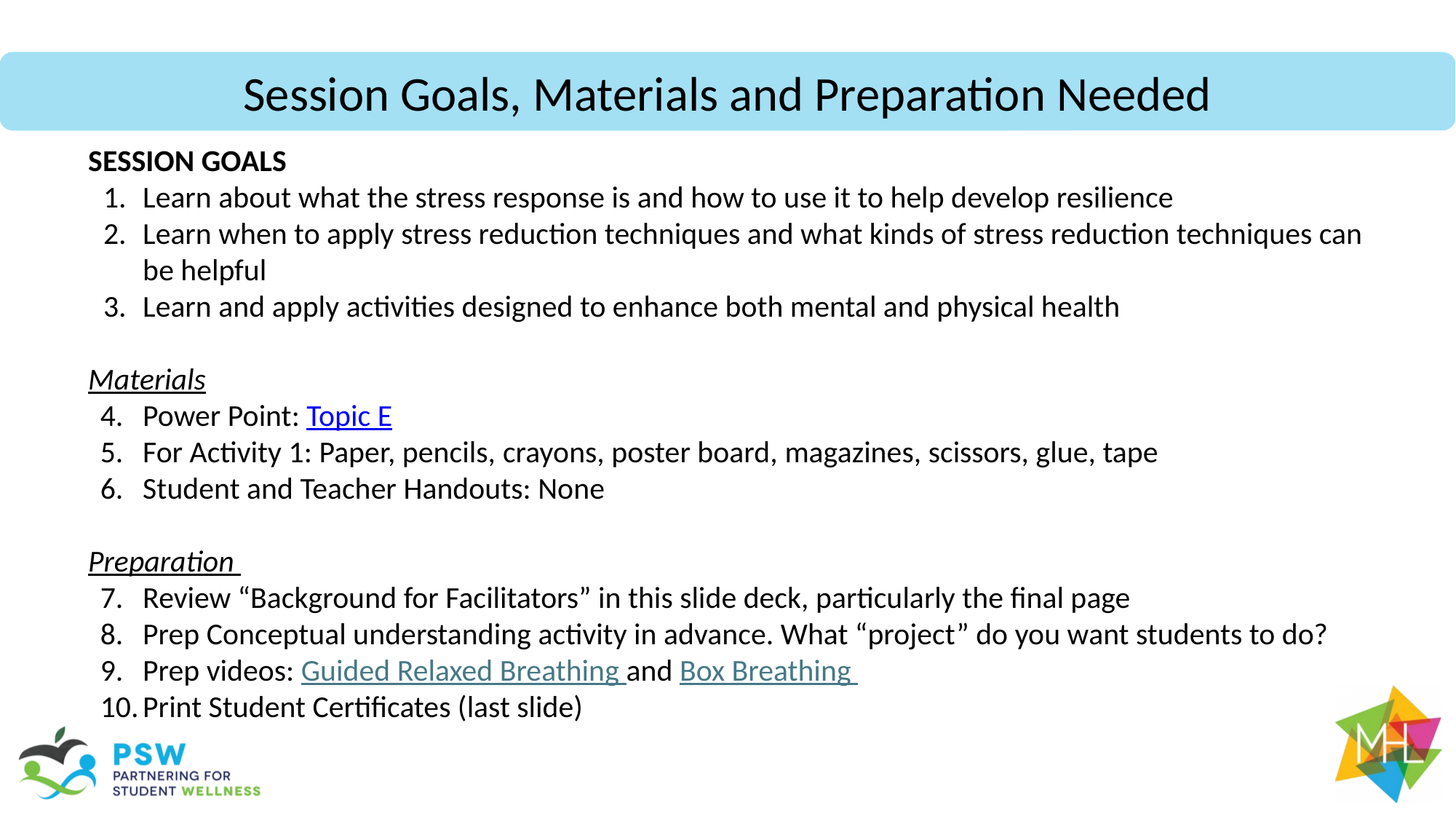

Session Goals, Materials and Preparation Needed
SESSION GOALS
Learn about what the stress response is and how to use it to help develop resilience
Learn when to apply stress reduction techniques and what kinds of stress reduction techniques can be helpful
Learn and apply activities designed to enhance both mental and physical health

Materials
Power Point: Topic E
For Activity 1: Paper, pencils, crayons, poster board, magazines, scissors, glue, tape
Student and Teacher Handouts: None

Preparation
Review “Background for Facilitators” in this slide deck, particularly the final page
Prep Conceptual understanding activity in advance. What “project” do you want students to do?
Prep videos: Guided Relaxed Breathing and Box Breathing
Print Student Certificates (last slide)